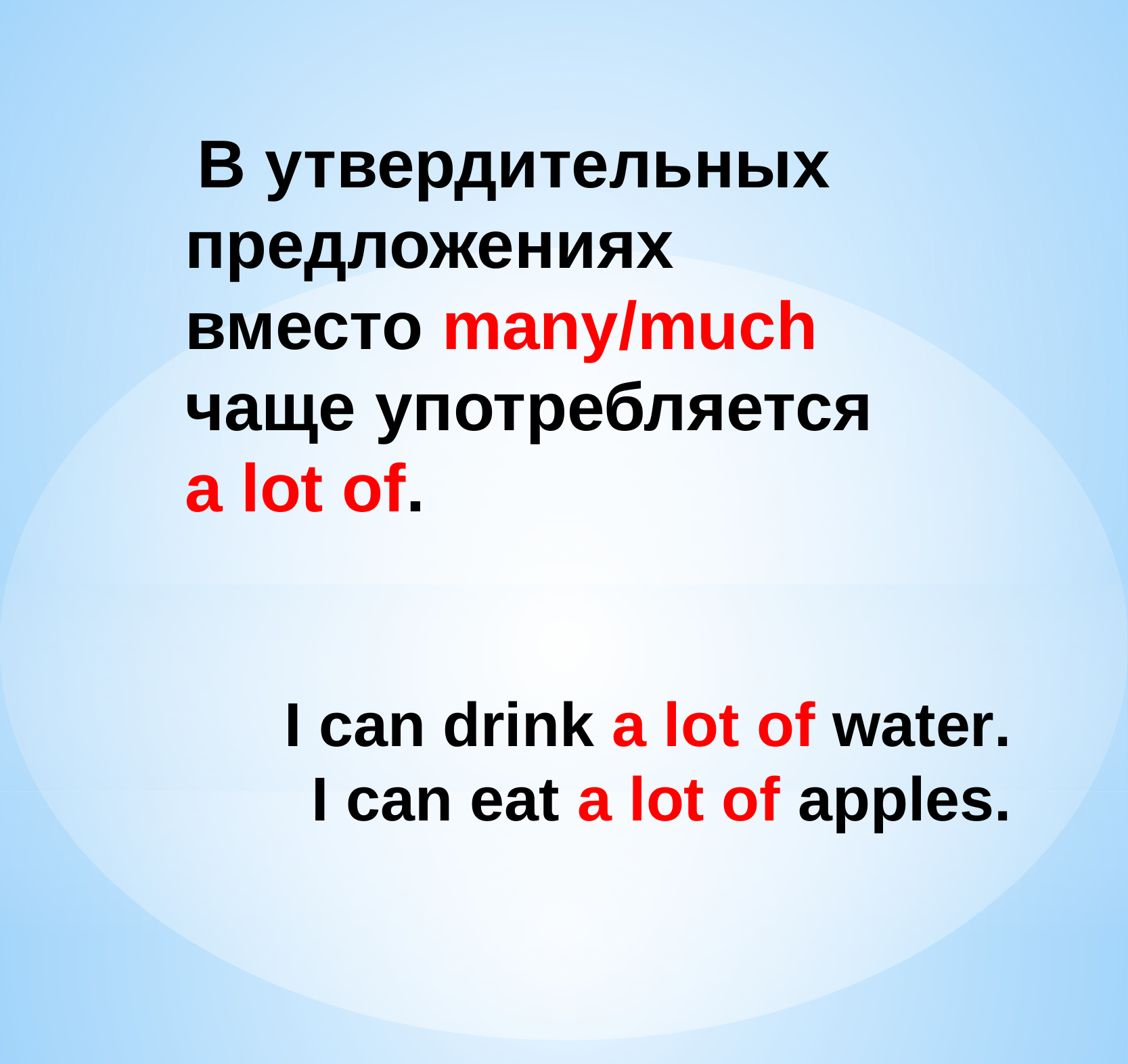

В утвердительных предложениях вместо many/much чаще употребляется a lot of.

# I can drink a lot of water. I can eat a lot of apples.